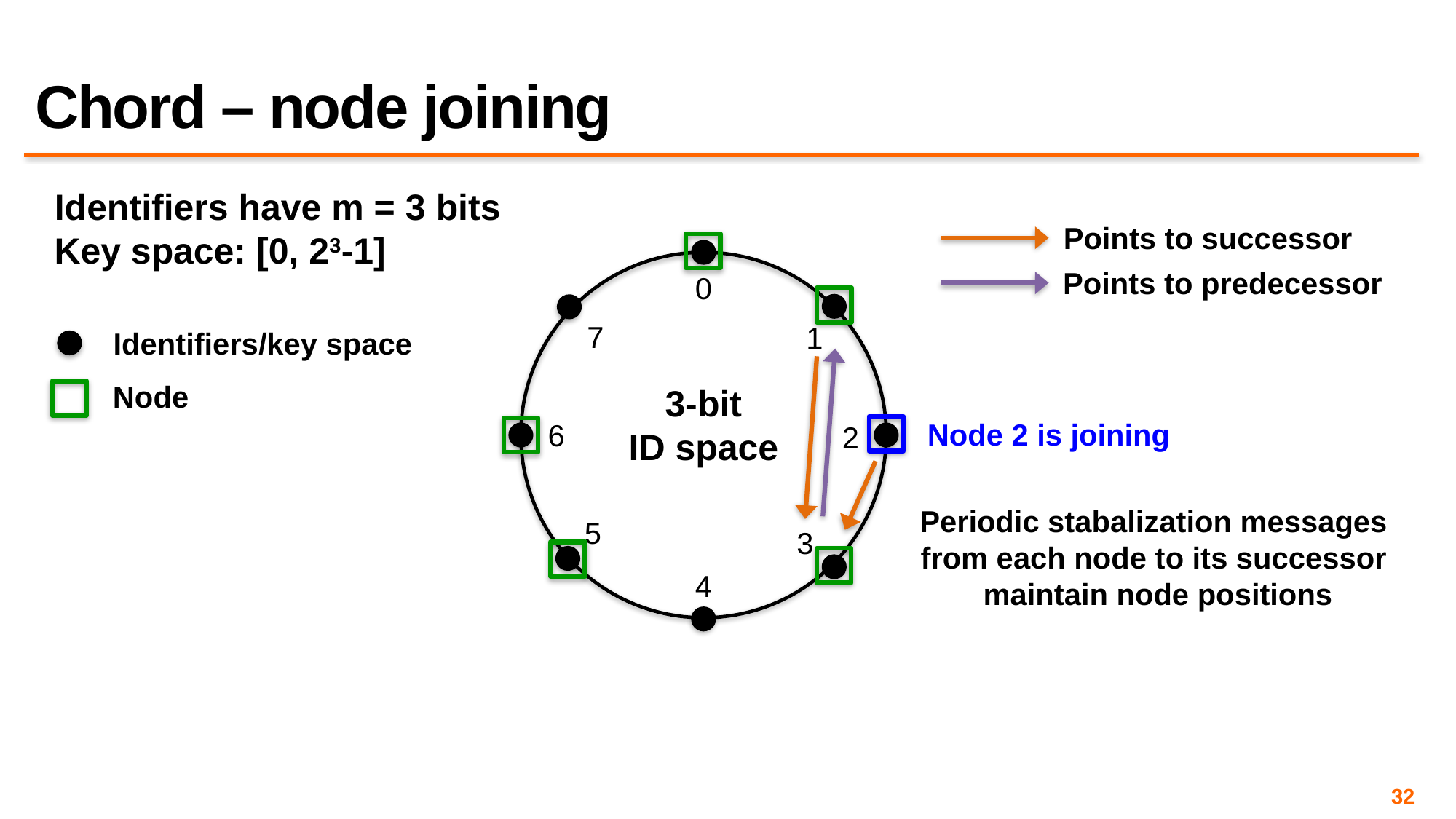

# Chord – node joining
Identifiers have m = 3 bits
Key space: [0, 23-1]
Points to successor

Points to predecessor
0

7
1
Identifiers/key space

Node
3-bit
ID space

Node 2 is joining
6
2

Periodic stabalization messages
from each node to its successor
maintain node positions
5
3

4

32